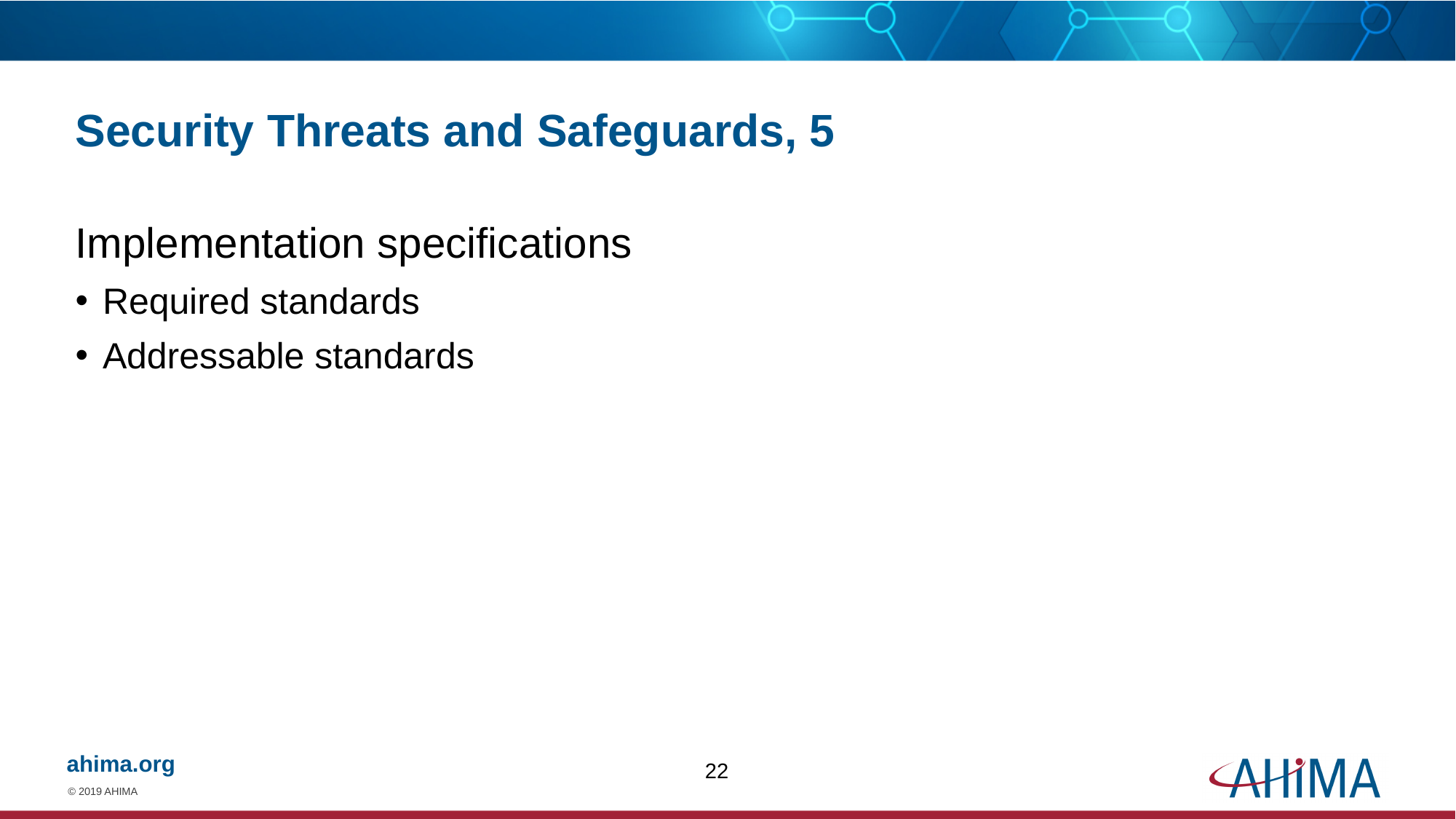

# Security Threats and Safeguards, 5
Implementation specifications
Required standards
Addressable standards